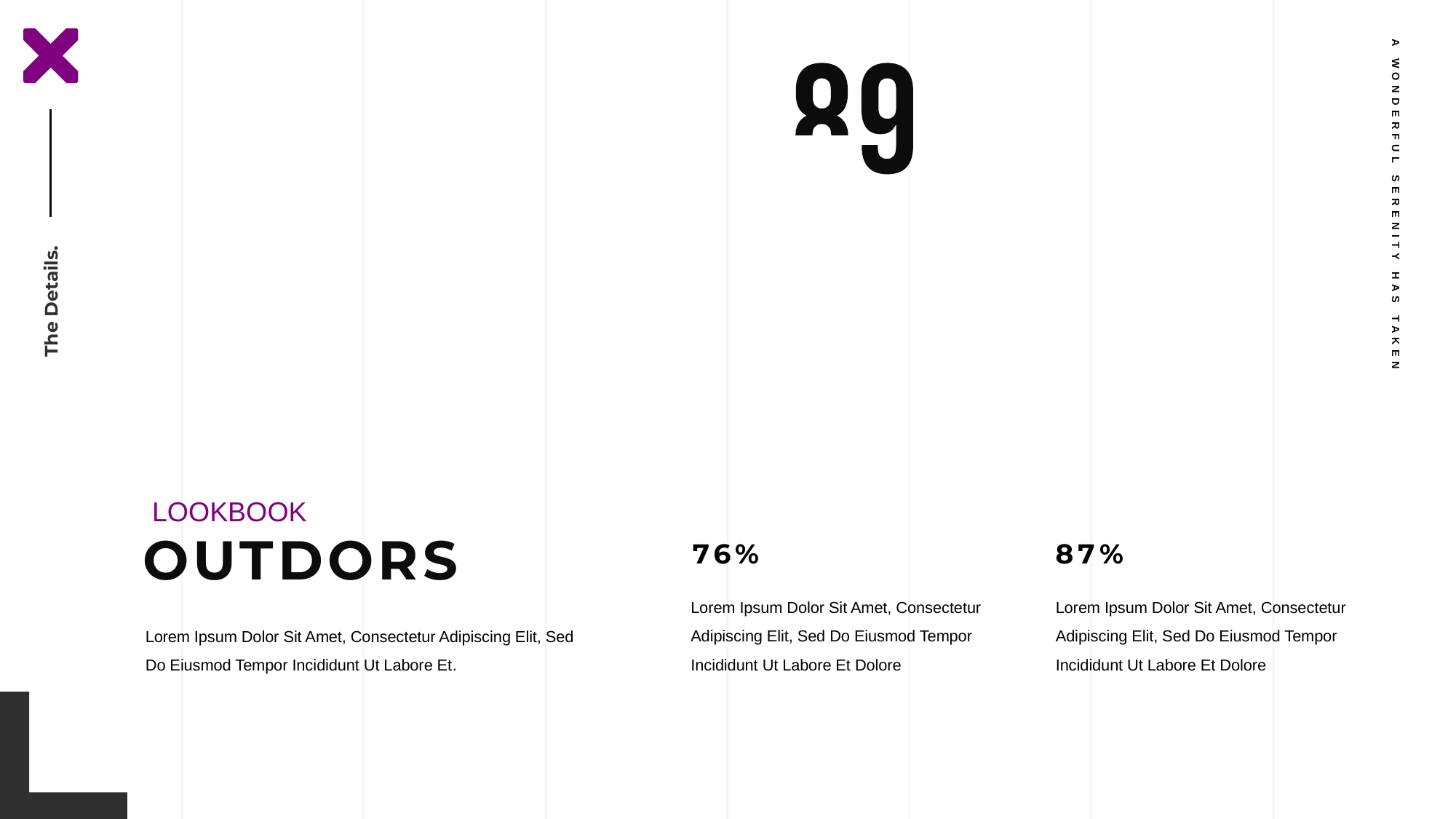

A WONDERFUL SERENITY HAS TAKEN
The Details.
LOOKBOOK
76%
87%
OUTDORS
Lorem Ipsum Dolor Sit Amet, Consectetur Adipiscing Elit, Sed Do Eiusmod Tempor Incididunt Ut Labore Et Dolore
Lorem Ipsum Dolor Sit Amet, Consectetur Adipiscing Elit, Sed Do Eiusmod Tempor Incididunt Ut Labore Et Dolore
Lorem Ipsum Dolor Sit Amet, Consectetur Adipiscing Elit, Sed Do Eiusmod Tempor Incididunt Ut Labore Et.